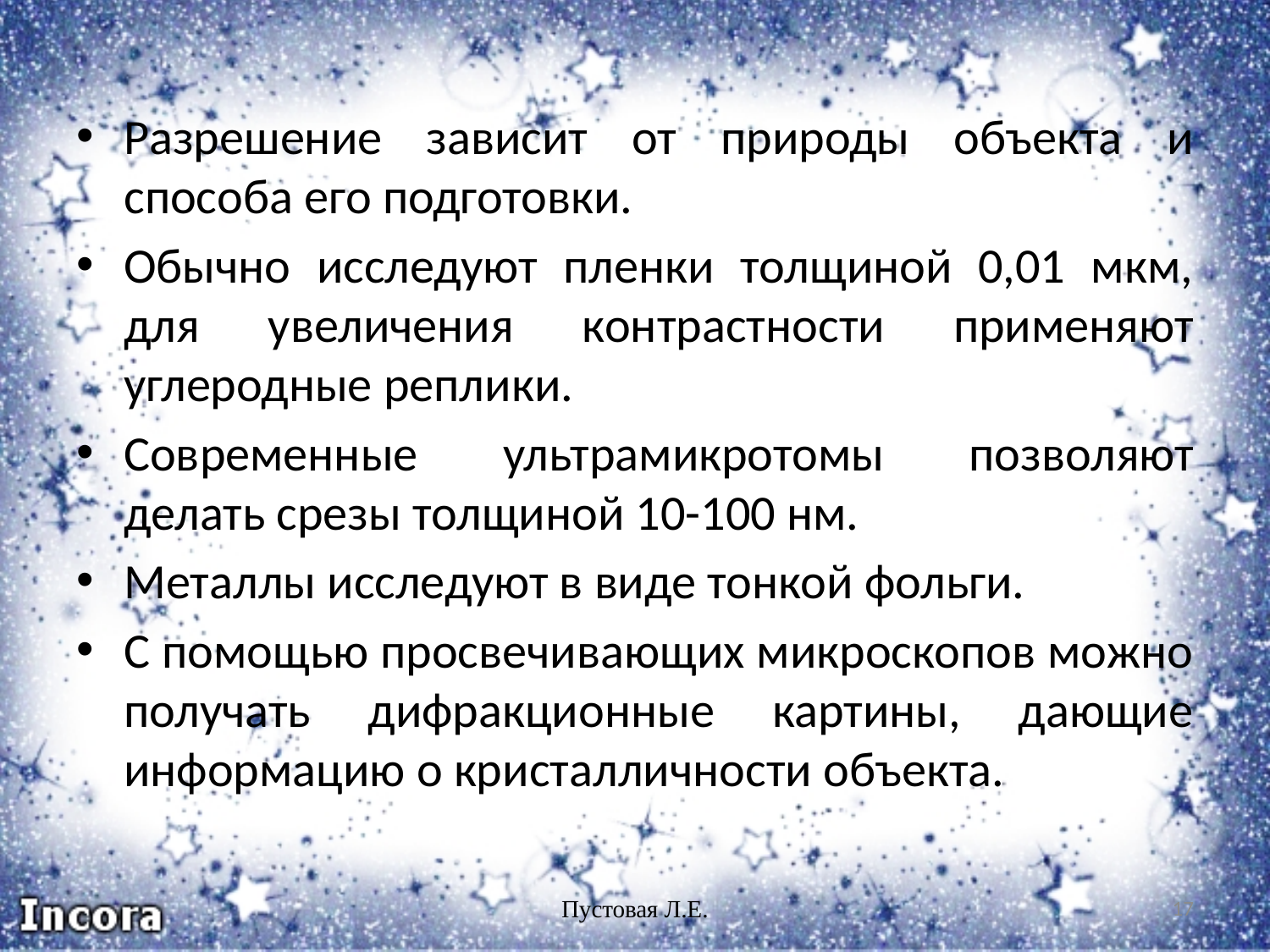

Разрешение зависит от природы объекта и способа его подготовки.
Обычно исследуют пленки толщиной 0,01 мкм, для увеличения контрастности применяют углеродные реплики.
Современные ультрамикротомы позволяют делать срезы толщиной 10-100 нм.
Металлы исследуют в виде тонкой фольги.
С помощью просвечивающих микроскопов можно получать дифракционные картины, дающие информацию о кристалличности объекта.
Пустовая Л.Е.
17